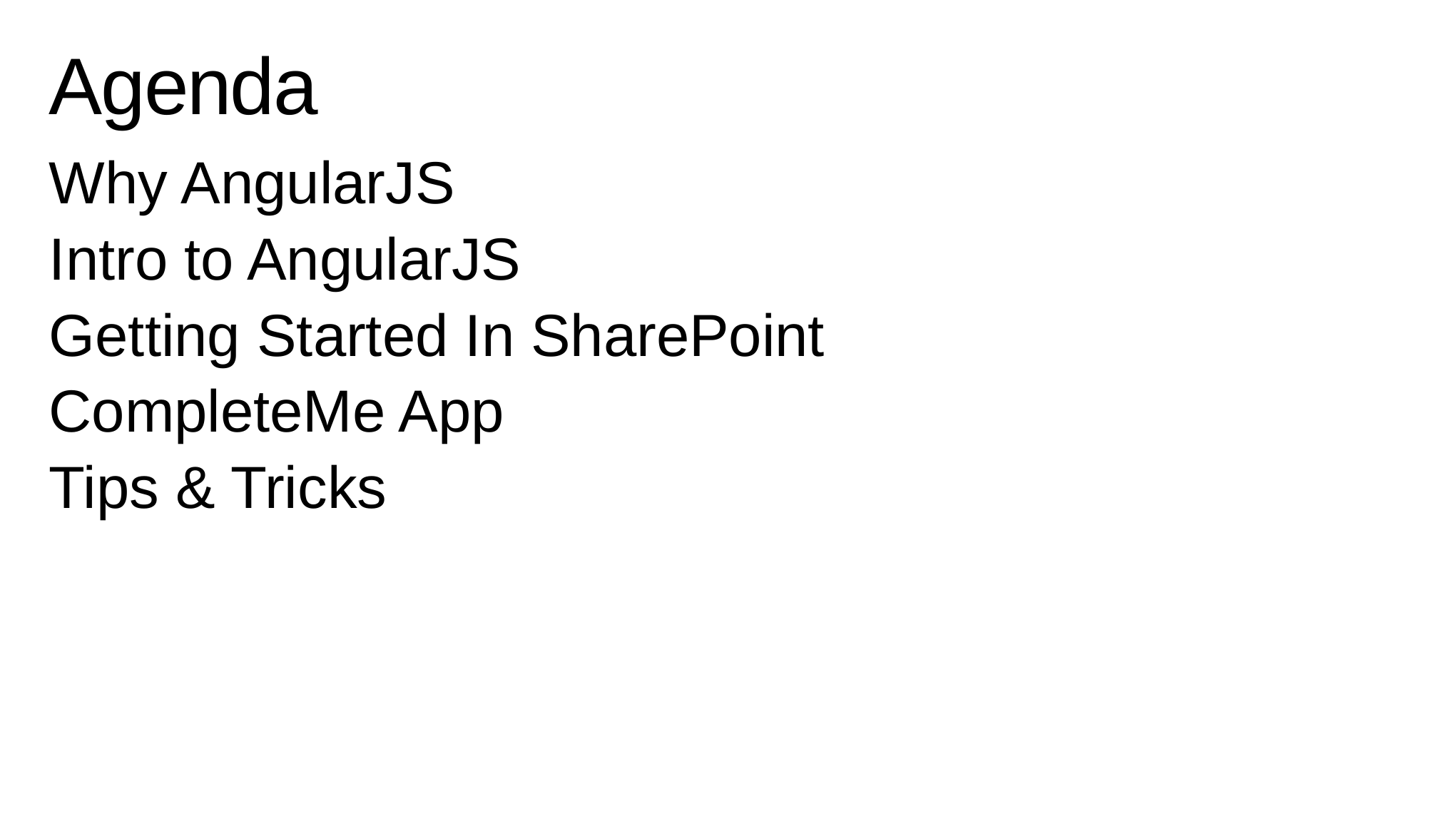

# Agenda
Why AngularJS
Intro to AngularJS
Getting Started In SharePoint
CompleteMe App
Tips & Tricks